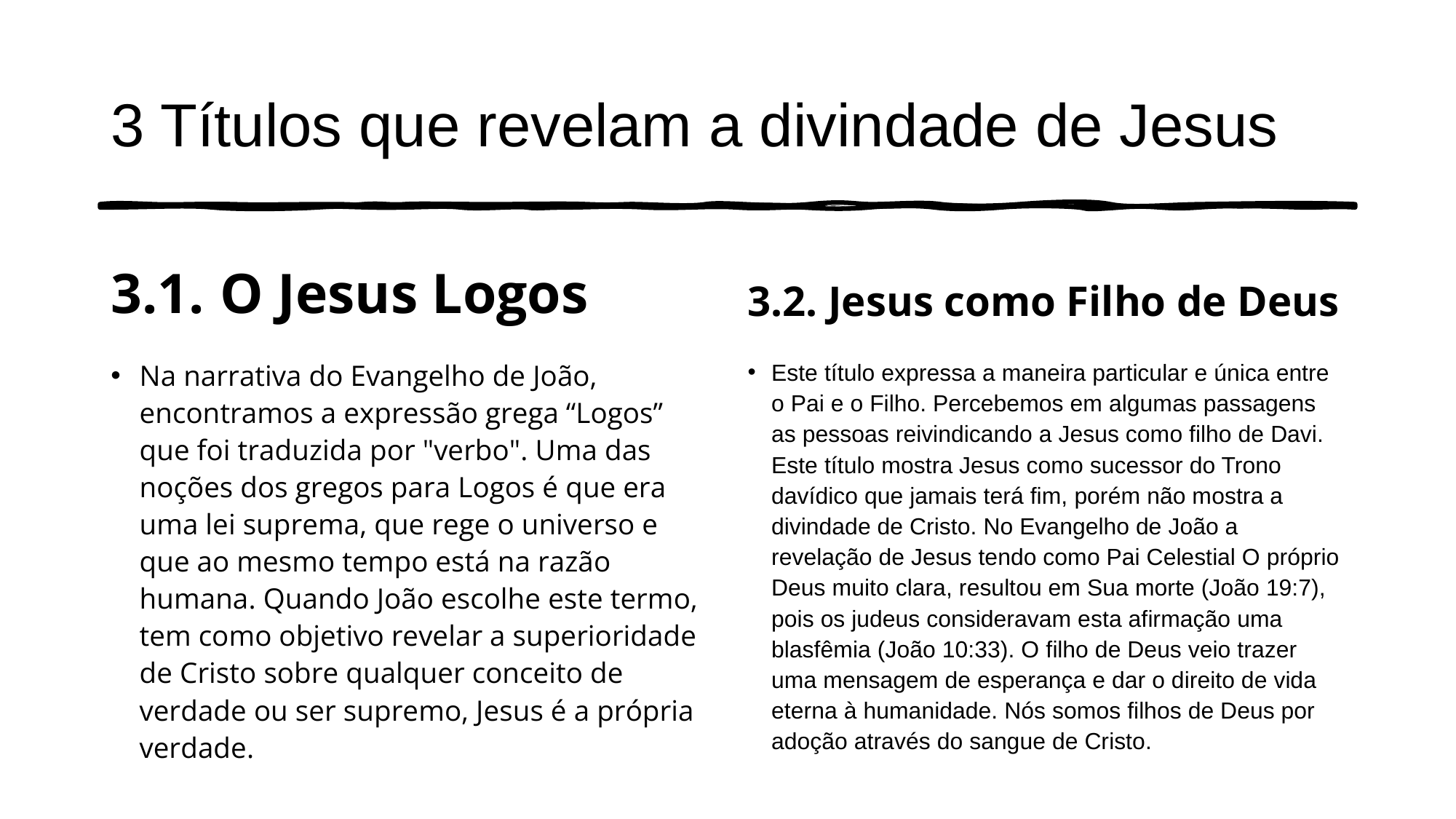

# 3 Títulos que revelam a divindade de Jesus
3.1. O Jesus Logos
3.2. Jesus como Filho de Deus
Na narrativa do Evangelho de João, encontramos a expressão grega “Logos” que foi traduzida por "verbo". Uma das noções dos gregos para Logos é que era uma lei suprema, que rege o universo e que ao mesmo tempo está na razão humana. Quando João escolhe este termo, tem como objetivo revelar a superioridade de Cristo sobre qualquer conceito de verdade ou ser supremo, Jesus é a própria verdade.
Este título expressa a maneira particular e única entre o Pai e o Filho. Percebemos em algumas passagens as pessoas reivindicando a Jesus como filho de Davi. Este título mostra Jesus como sucessor do Trono davídico que jamais terá fim, porém não mostra a divindade de Cristo. No Evangelho de João a revelação de Jesus tendo como Pai Celestial O próprio Deus muito clara, resultou em Sua morte (João 19:7), pois os judeus consideravam esta afirmação uma blasfêmia (João 10:33). O filho de Deus veio trazer uma mensagem de esperança e dar o direito de vida eterna à humanidade. Nós somos filhos de Deus por adoção através do sangue de Cristo.